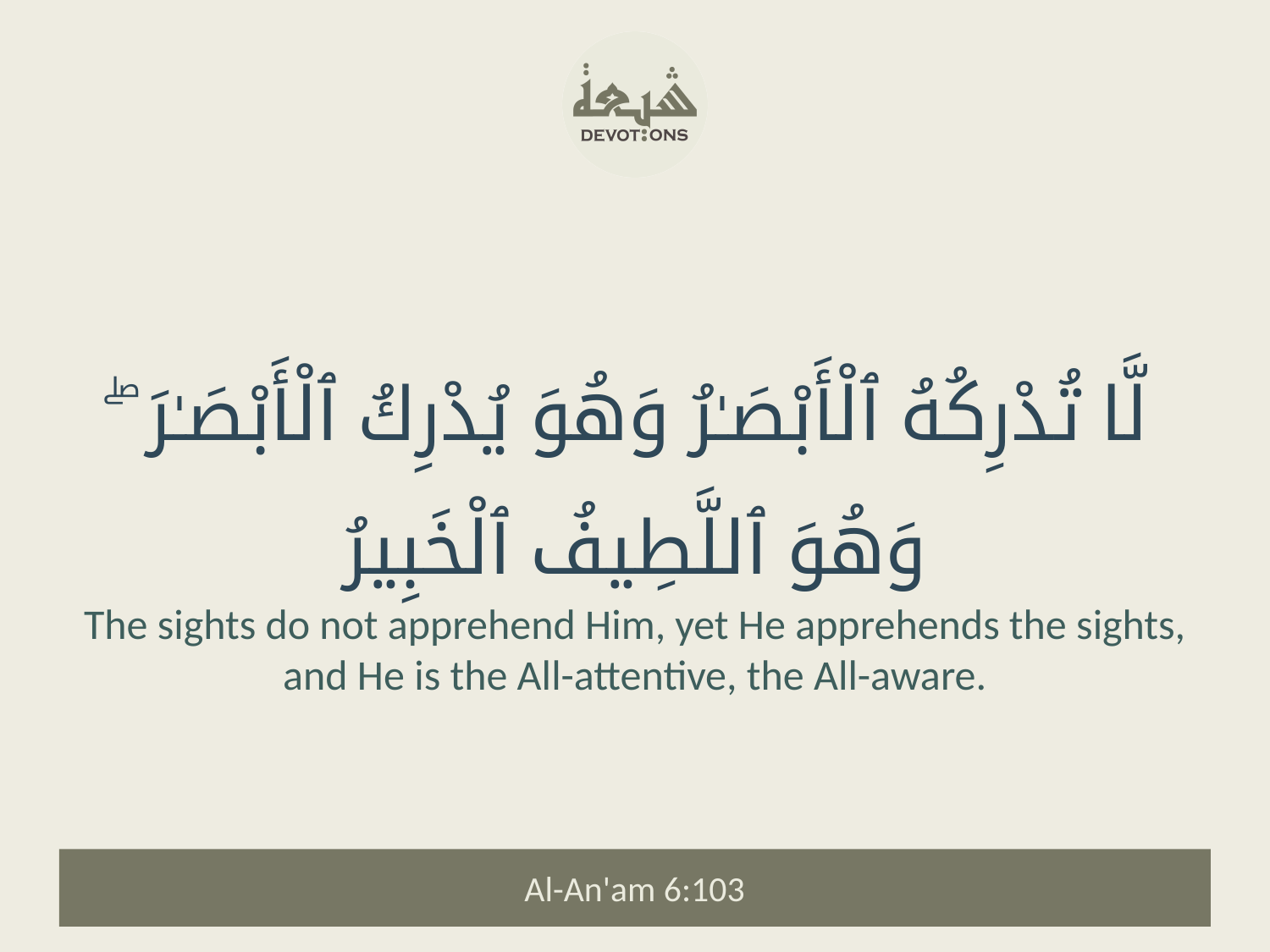

لَّا تُدْرِكُهُ ٱلْأَبْصَـٰرُ وَهُوَ يُدْرِكُ ٱلْأَبْصَـٰرَ ۖ وَهُوَ ٱللَّطِيفُ ٱلْخَبِيرُ
The sights do not apprehend Him, yet He apprehends the sights, and He is the All-attentive, the All-aware.
Al-An'am 6:103